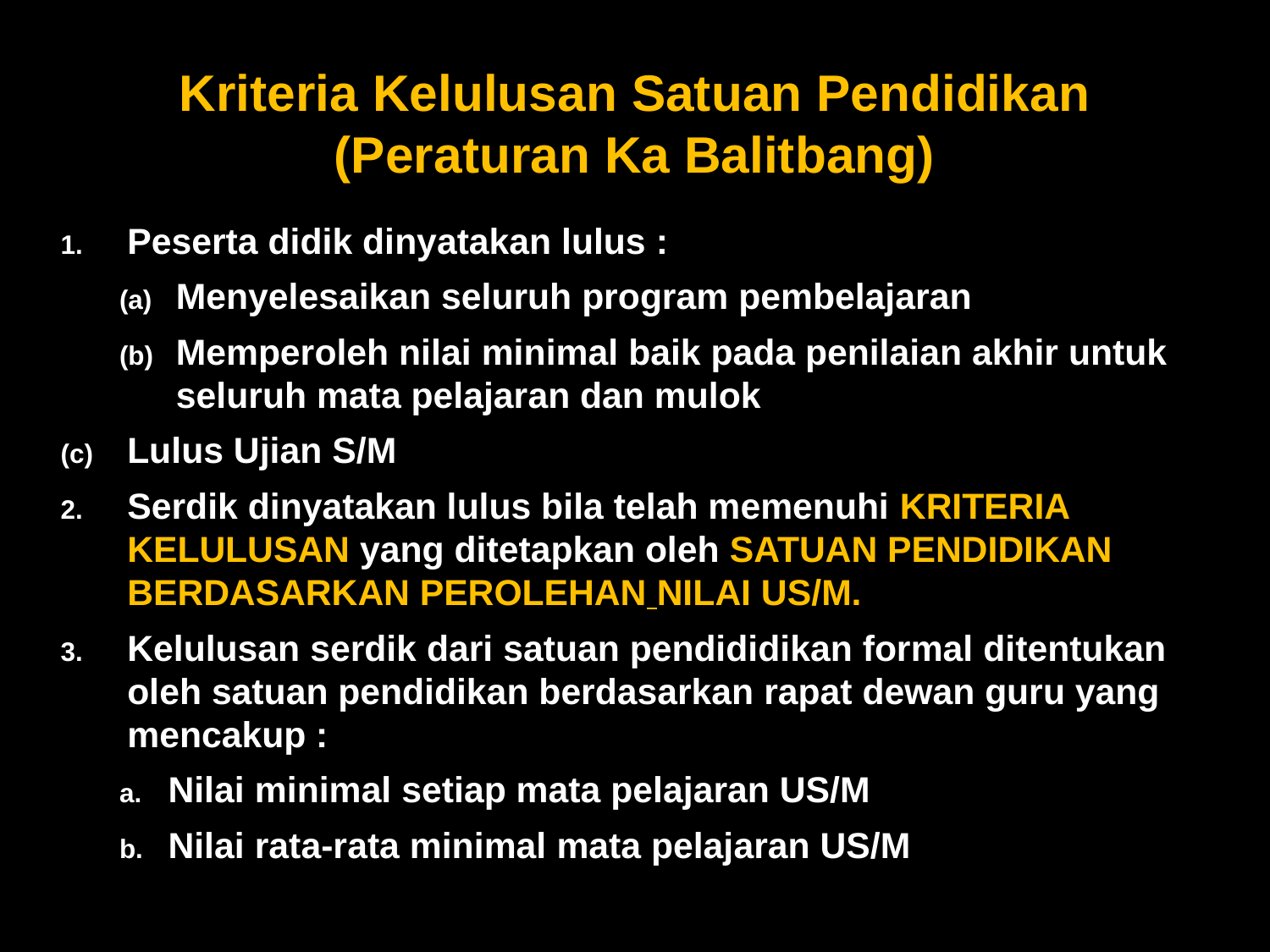

# Kriteria Kelulusan Satuan Pendidikan (Peraturan Ka Balitbang)
Peserta didik dinyatakan lulus :
Menyelesaikan seluruh program pembelajaran
Memperoleh nilai minimal baik pada penilaian akhir untuk seluruh mata pelajaran dan mulok
Lulus Ujian S/M
Serdik dinyatakan lulus bila telah memenuhi KRITERIA KELULUSAN yang ditetapkan oleh SATUAN PENDIDIKAN BERDASARKAN PEROLEHAN NILAI US/M.
Kelulusan serdik dari satuan pendididikan formal ditentukan oleh satuan pendidikan berdasarkan rapat dewan guru yang mencakup :
Nilai minimal setiap mata pelajaran US/M
Nilai rata-rata minimal mata pelajaran US/M